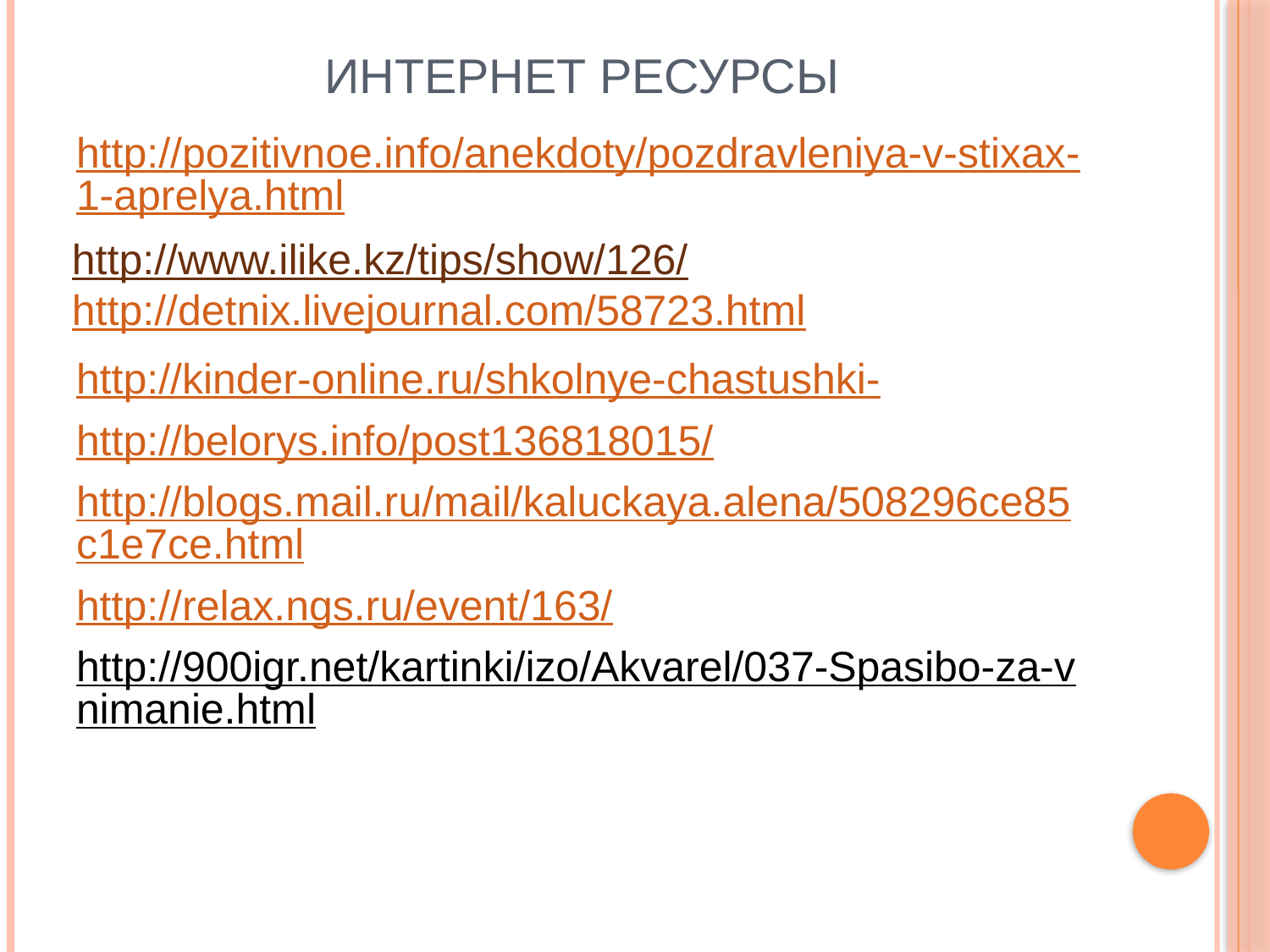

# Интернет ресурсы
http://pozitivnoe.info/anekdoty/pozdravleniya-v-stixax-1-aprelya.html

http://kinder-online.ru/shkolnye-chastushki-
http://belorys.info/post136818015/
http://blogs.mail.ru/mail/kaluckaya.alena/508296ce85c1e7ce.html
http://relax.ngs.ru/event/163/
http://900igr.net/kartinki/izo/Akvarel/037-Spasibo-za-vnimanie.html

http://www.ilike.kz/tips/show/126/
http://detnix.livejournal.com/58723.html